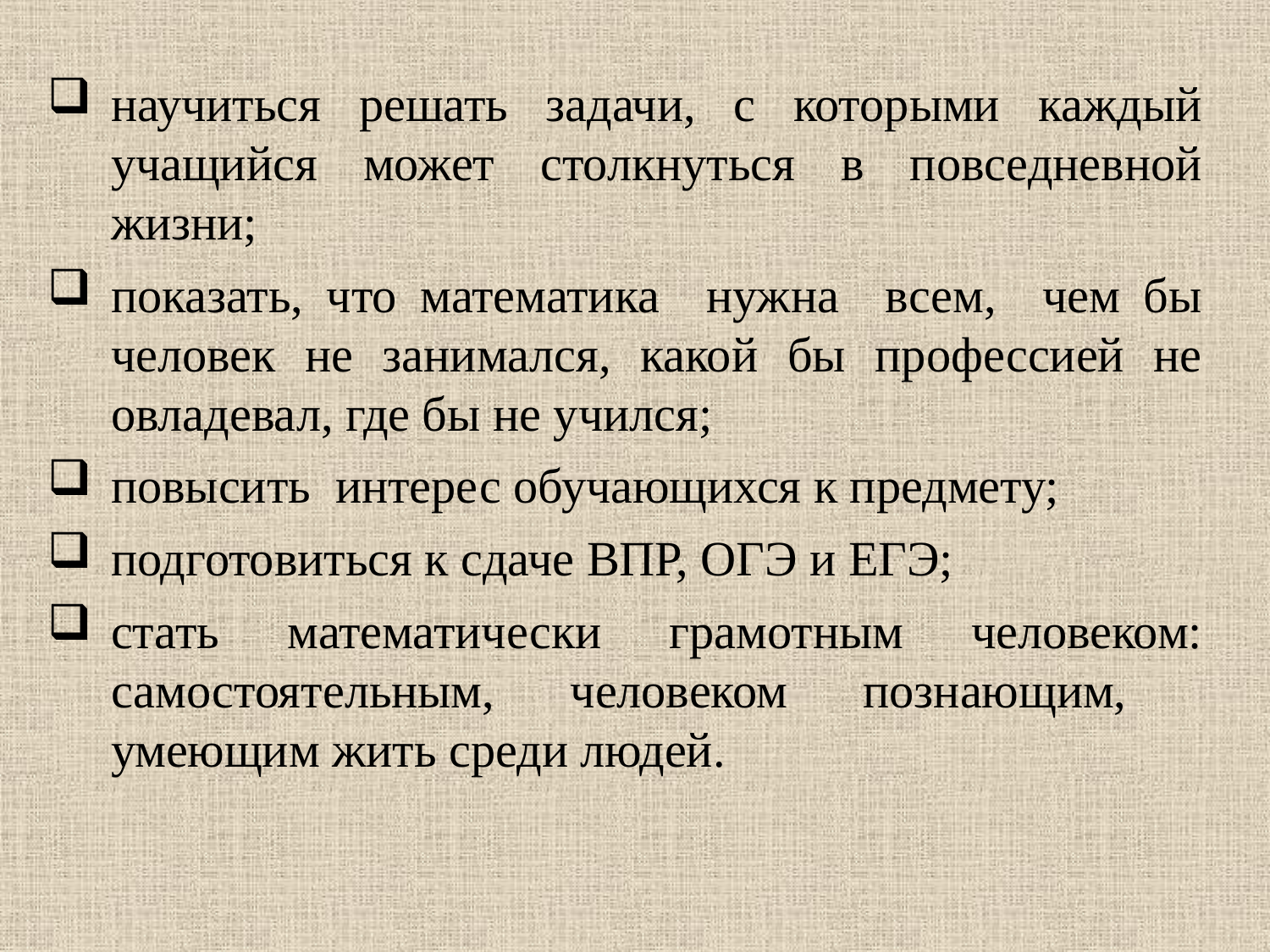

научиться решать задачи, с которыми каждый учащийся может столкнуться в повседневной жизни;
показать, что математика  нужна  всем,  чем бы человек не занимался, какой бы профессией не овладевал, где бы не учился;
повысить  интерес обучающихся к предмету;
подготовиться к сдаче ВПР, ОГЭ и ЕГЭ;
стать математически грамотным человеком: самостоятельным, человеком познающим,  умеющим жить среди людей.